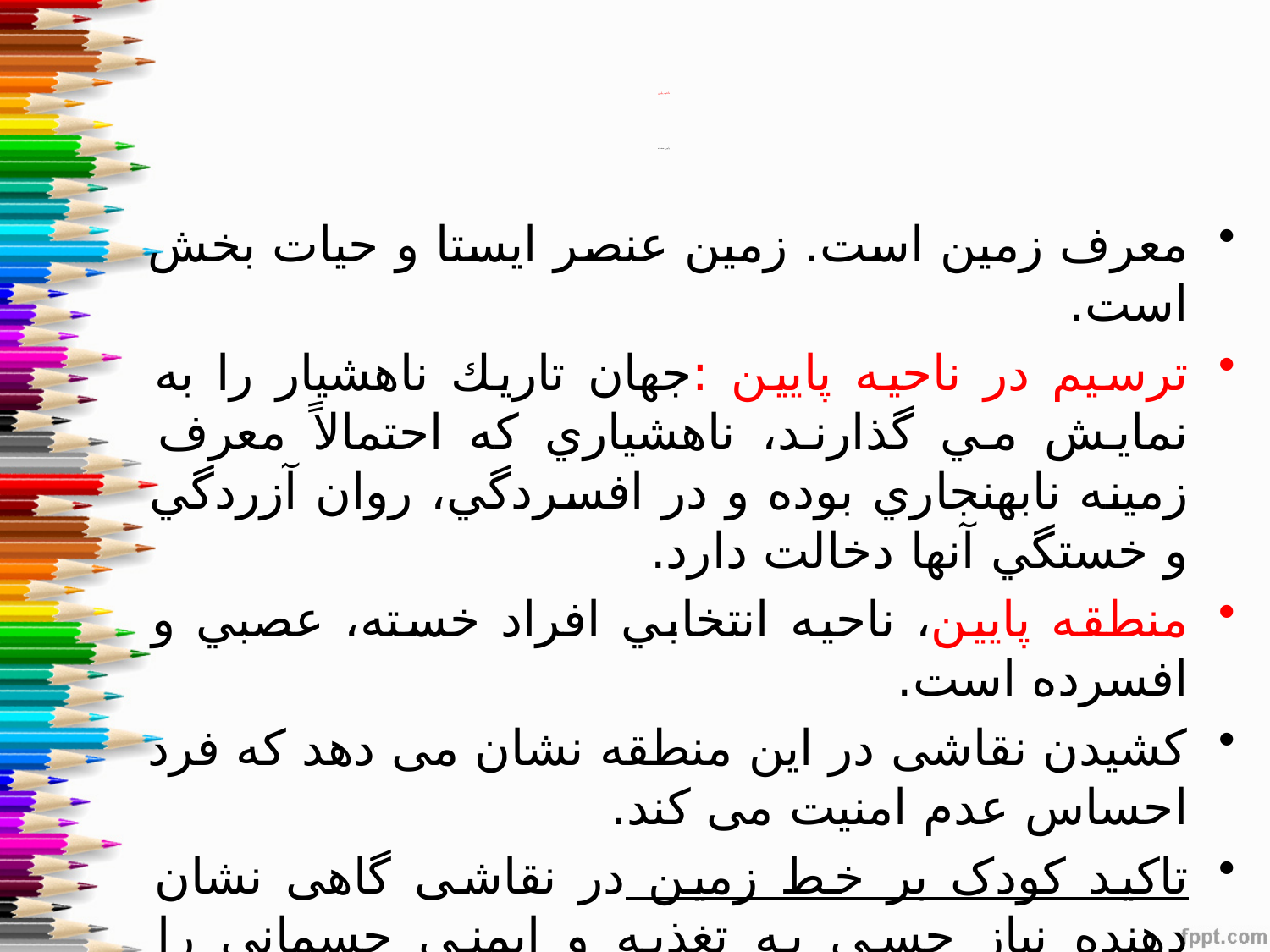

# ناحیه پایین پایین صفحه
معرف زمين است. زمين عنصر ايستا و حيات بخش است.
ترسیم در ناحیه پایین :جهان تاريك ناهشيار را به نمايش مي گذارند، ناهشياري كه احتمالاً معرف زمينه نابهنجاري بوده و در افسردگي، روان آزردگي و خستگي آنها دخالت دارد.
منطقه پايين، ناحيه انتخابي افراد خسته، عصبي و افسرده است.
کشیدن نقاشی در این منطقه نشان می دهد که فرد احساس عدم امنیت می کند.
تاکید کودک بر خط زمین در نقاشی گاهی نشان دهنده نیاز حسی به تغذیه و ایمنی جسمانی را مطرح می کند.